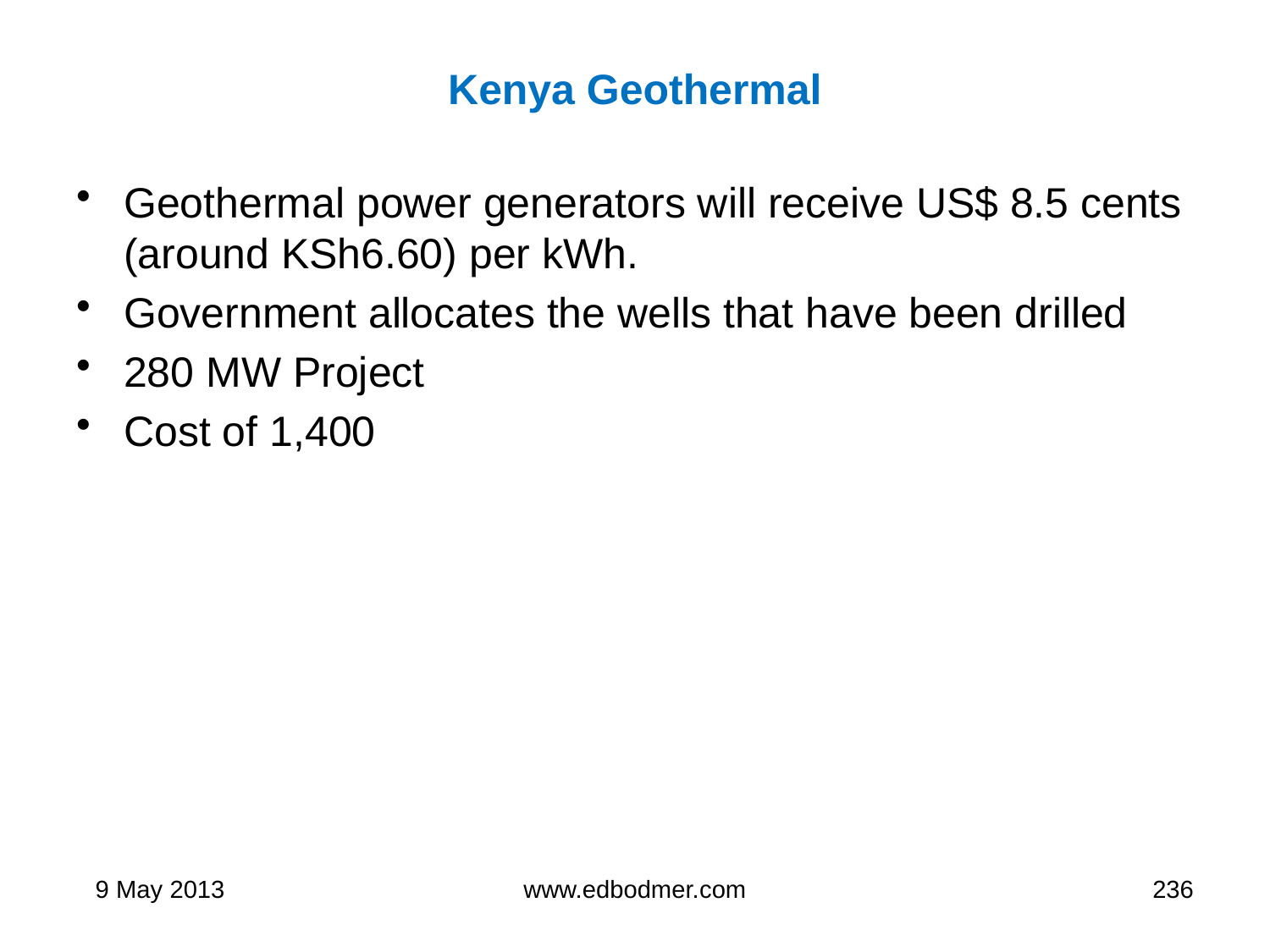

# Kenya Geothermal
Geothermal power generators will receive US$ 8.5 cents (around KSh6.60) per kWh.
Government allocates the wells that have been drilled
280 MW Project
Cost of 1,400

9 May 2013
www.edbodmer.com
236